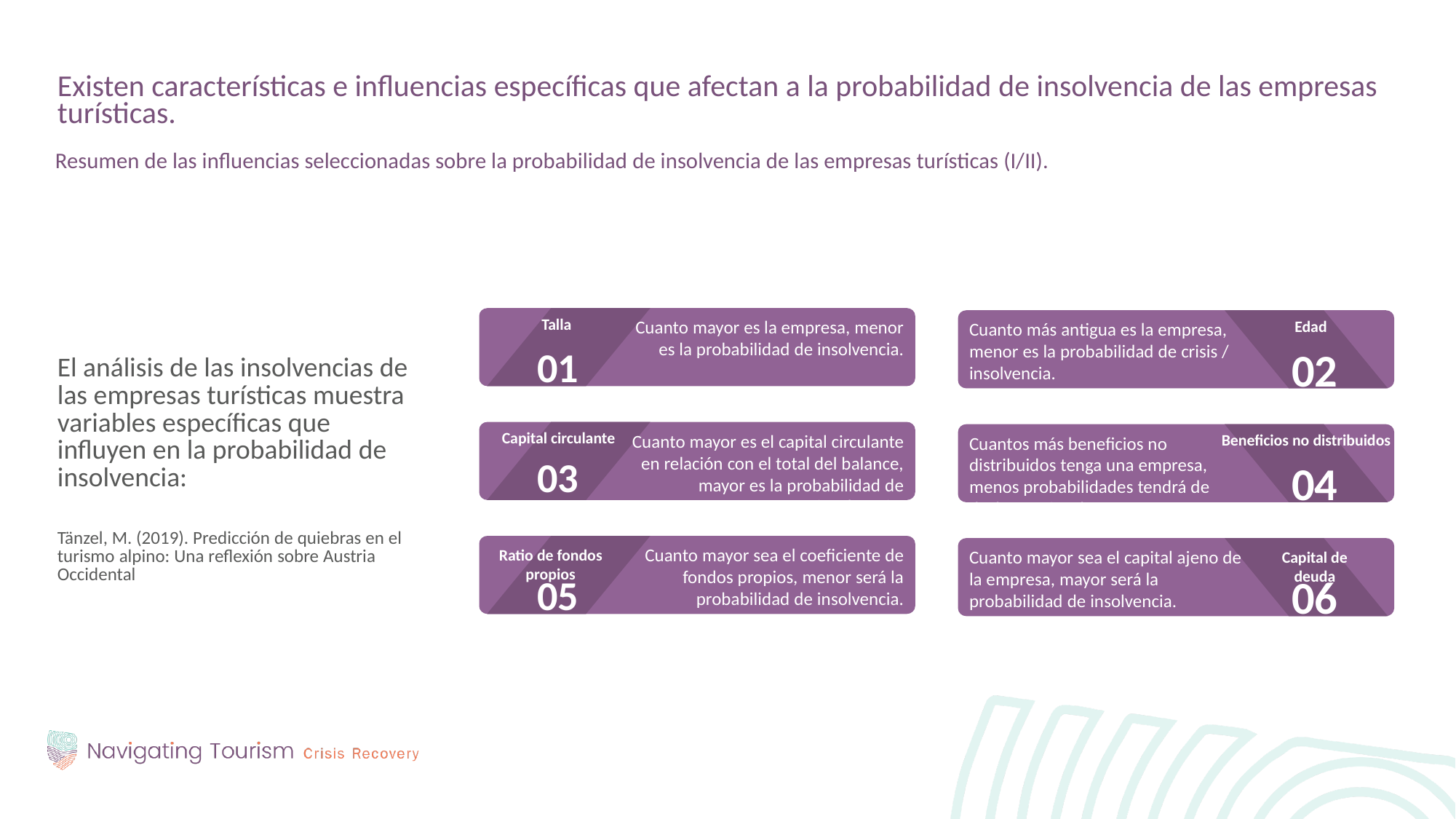

Existen características e influencias específicas que afectan a la probabilidad de insolvencia de las empresas turísticas.
Resumen de las influencias seleccionadas sobre la probabilidad de insolvencia de las empresas turísticas (I/II).
El análisis de las insolvencias de las empresas turísticas muestra variables específicas que influyen en la probabilidad de insolvencia:
Tänzel, M. (2019). Predicción de quiebras en el turismo alpino: Una reflexión sobre Austria Occidental

Talla
Cuanto mayor es la empresa, menor es la probabilidad de insolvencia.

Edad
Cuanto más antigua es la empresa, menor es la probabilidad de crisis / insolvencia.
01
02

Capital circulante
Cuanto mayor es el capital circulante en relación con el total del balance, mayor es la probabilidad de insolvencia.

Beneficios no distribuidos
Cuantos más beneficios no distribuidos tenga una empresa, menos probabilidades tendrá de declararse insolvente.
03
04

Cuanto mayor sea el coeficiente de fondos propios, menor será la probabilidad de insolvencia.

Ratio de fondos propios
Cuanto mayor sea el capital ajeno de la empresa, mayor será la probabilidad de insolvencia.
Capital de deuda
05
06